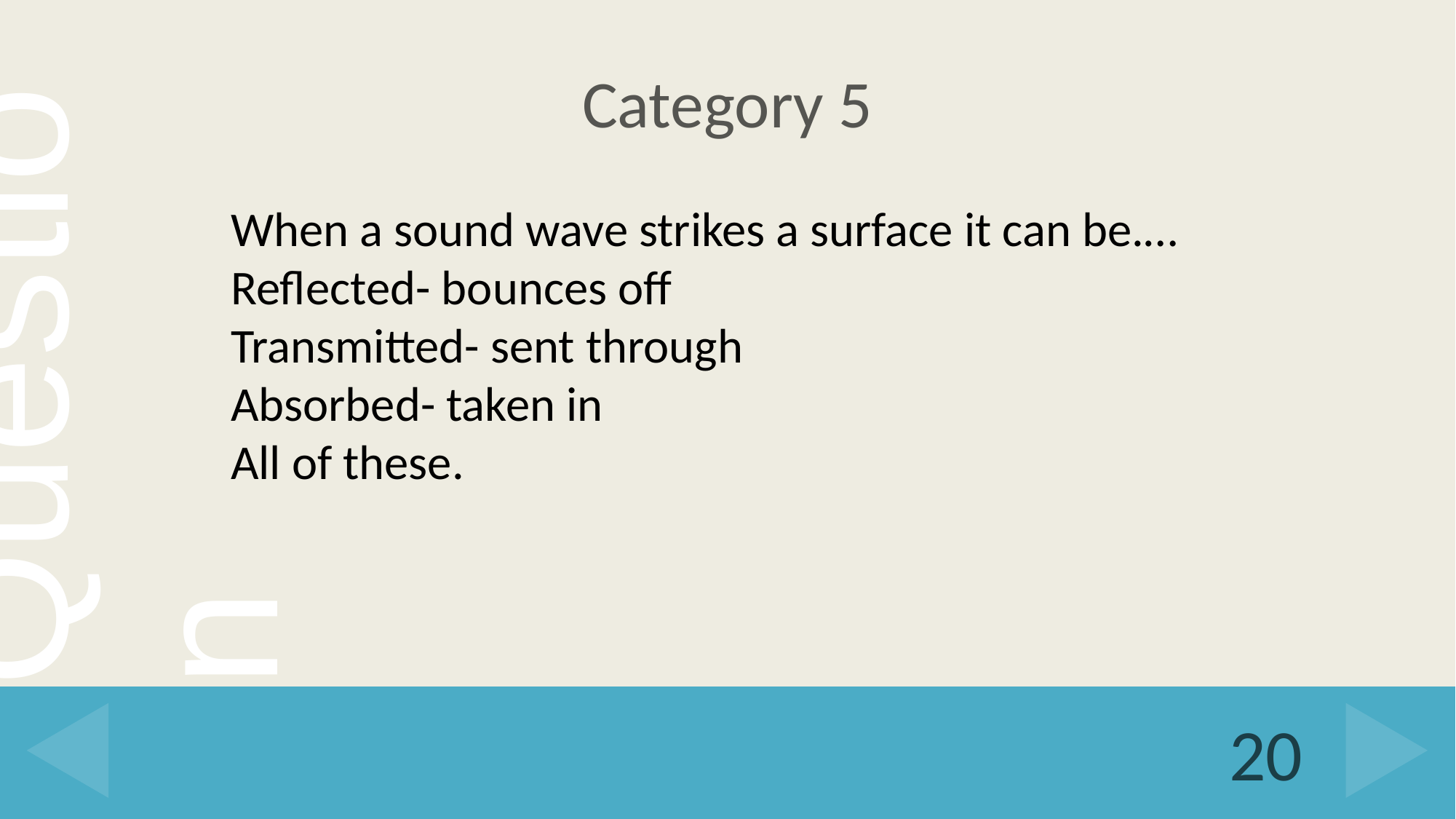

# Category 5
When a sound wave strikes a surface it can be.…
Reflected- bounces off
Transmitted- sent through
Absorbed- taken in
All of these.
20